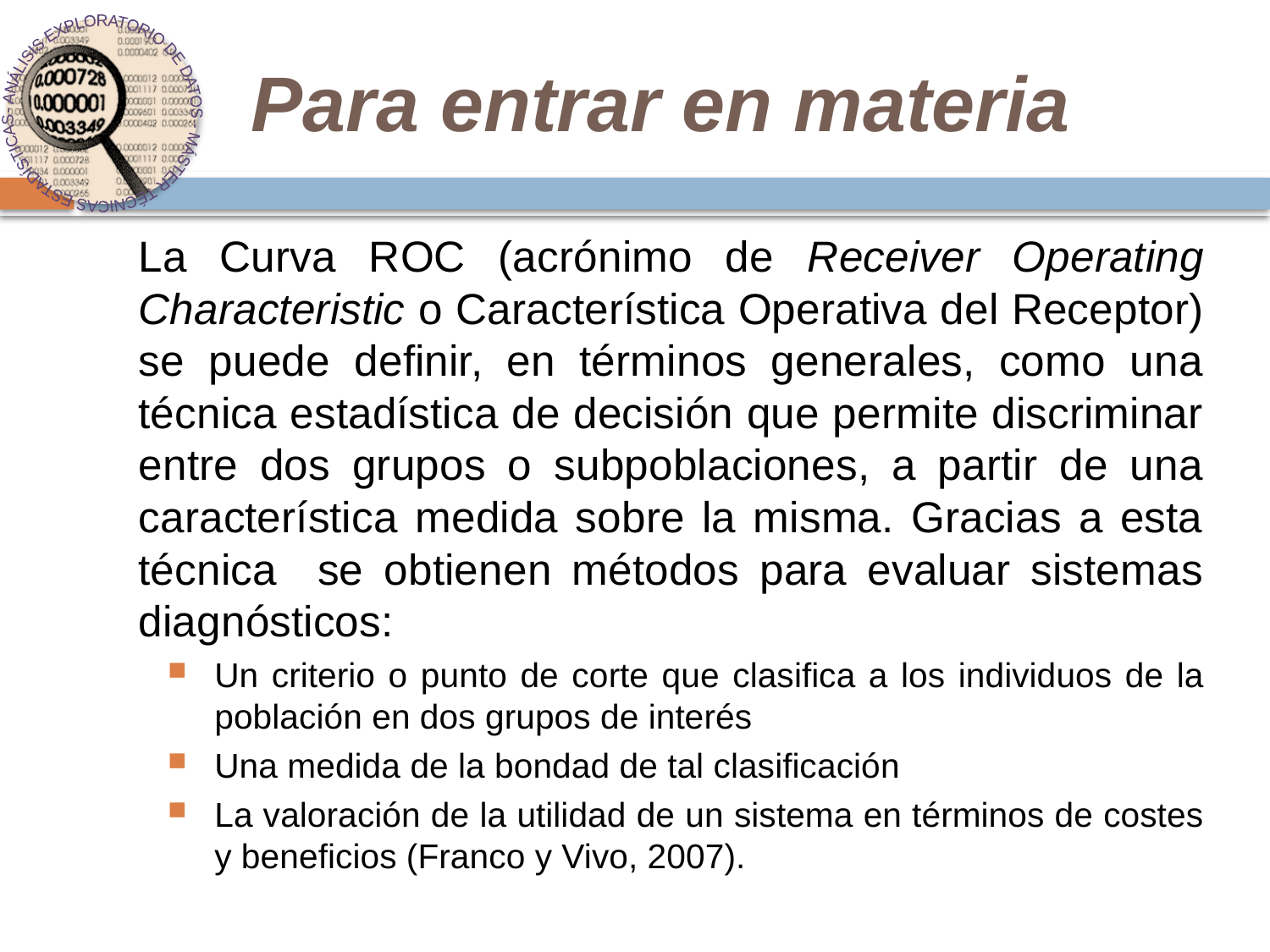

# Para entrar en materia
	La Curva ROC (acrónimo de Receiver Operating Characteristic o Característica Operativa del Receptor) se puede definir, en términos generales, como una técnica estadística de decisión que permite discriminar entre dos grupos o subpoblaciones, a partir de una característica medida sobre la misma. Gracias a esta técnica  se obtienen métodos para evaluar sistemas diagnósticos:
Un criterio o punto de corte que clasifica a los individuos de la población en dos grupos de interés
Una medida de la bondad de tal clasificación
La valoración de la utilidad de un sistema en términos de costes y beneficios (Franco y Vivo, 2007).